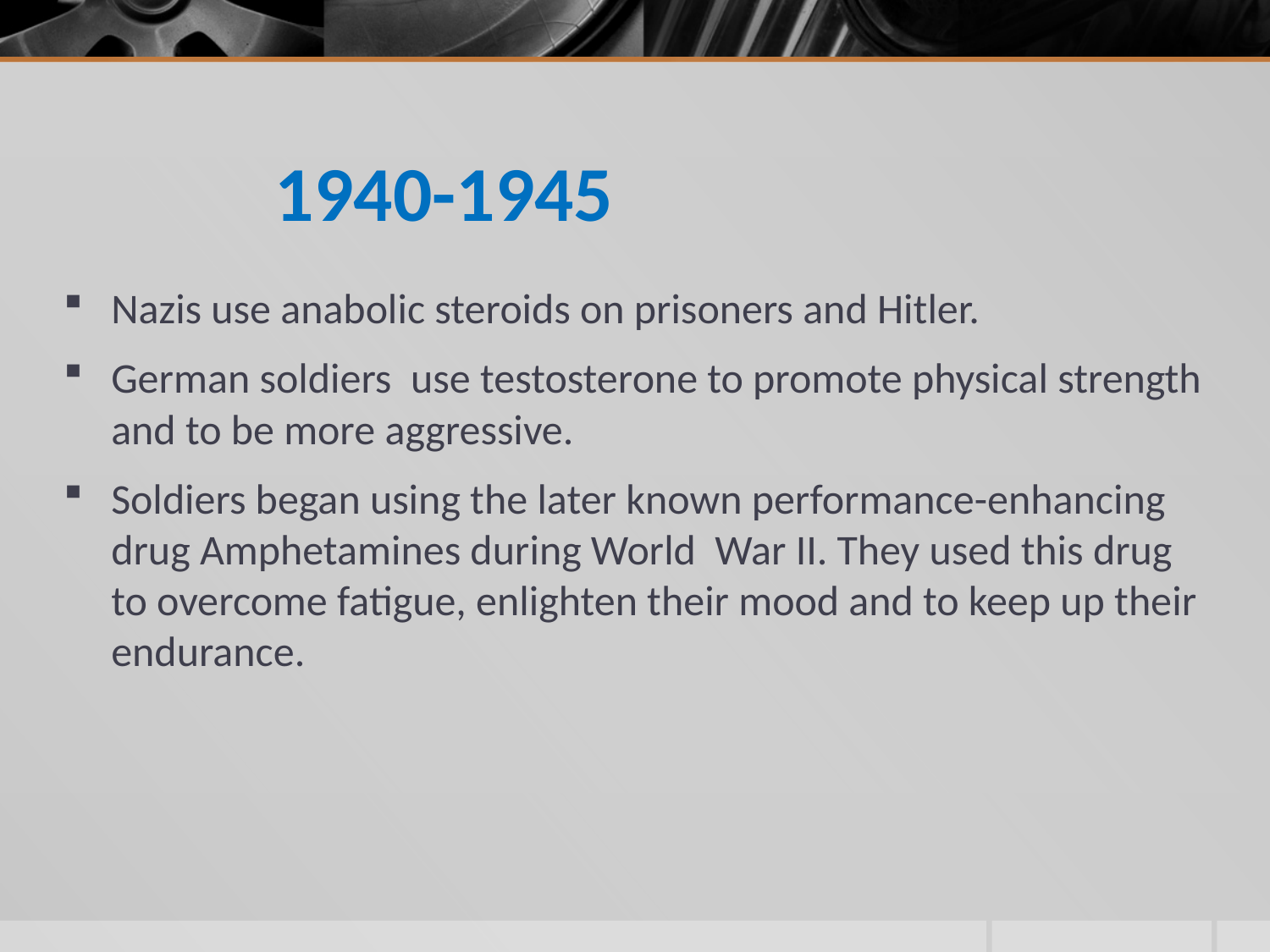

# 1940-1945
Nazis use anabolic steroids on prisoners and Hitler.
German soldiers  use testosterone to promote physical strength and to be more aggressive.
Soldiers began using the later known performance-enhancing drug Amphetamines during World  War II. They used this drug  to overcome fatigue, enlighten their mood and to keep up their endurance.